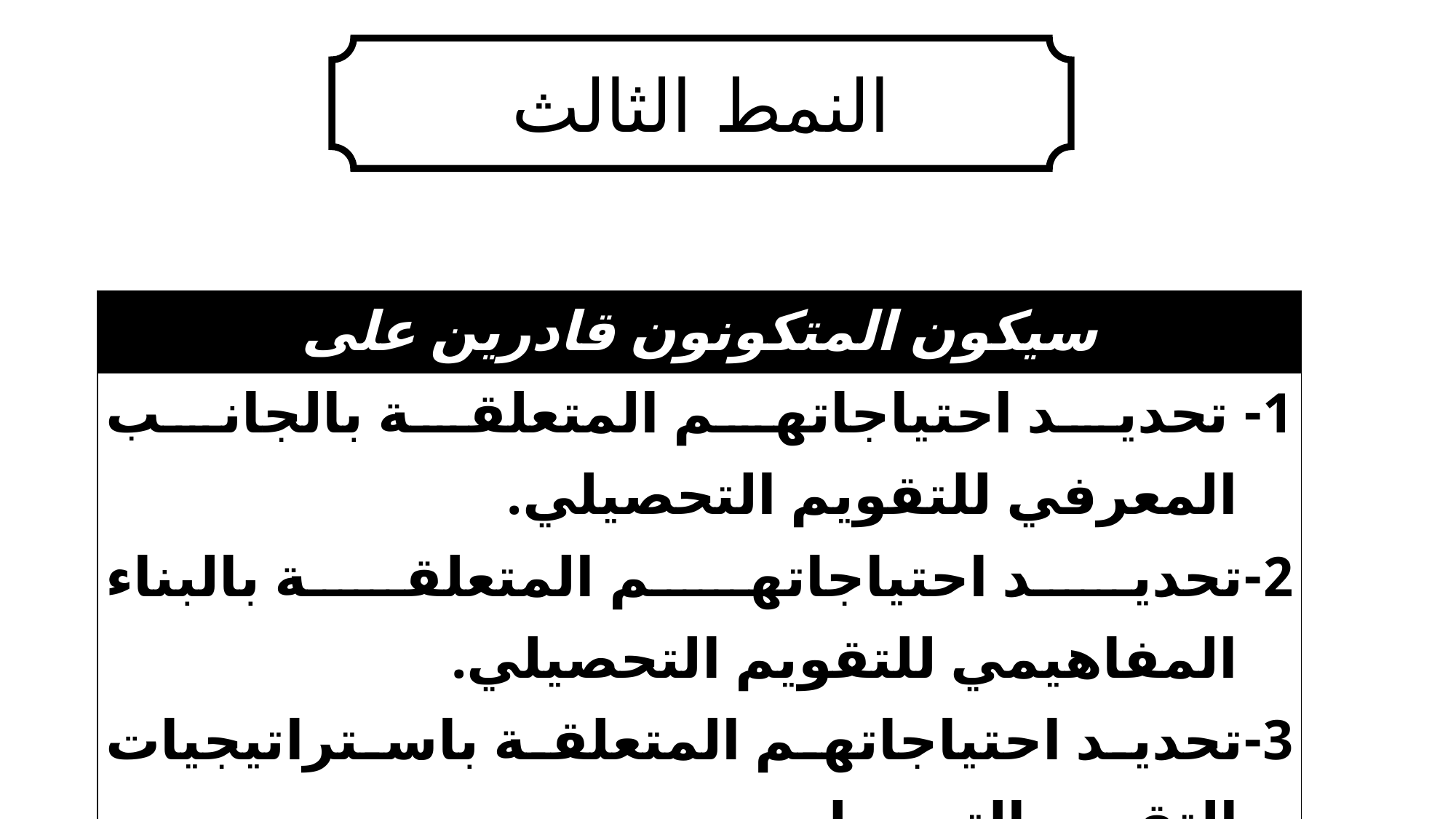

النمط الثالث
| سيكون المتكونون قادرين على |
| --- |
| 1- تحديد احتياجاتهم المتعلقة بالجانب المعرفي للتقويم التحصيلي. 2-تحديد احتياجاتهم المتعلقة بالبناء المفاهيمي للتقويم التحصيلي. 3-تحديد احتياجاتهم المتعلقة باستراتيجيات التقويم التحصيلي. |